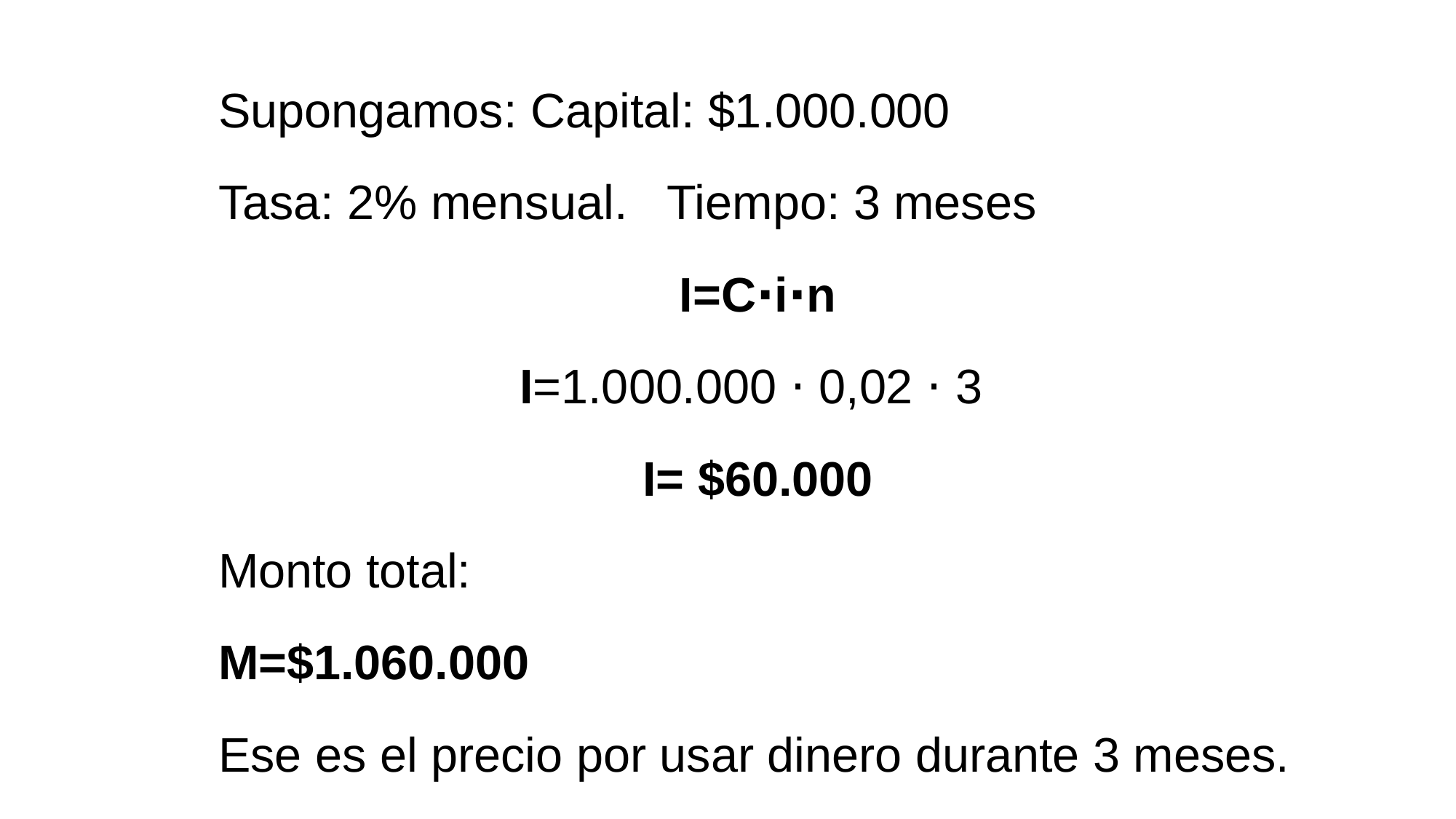

Supongamos: Capital: $1.000.000
Tasa: 2% mensual.   Tiempo: 3 meses
I=C⋅i⋅n
I=1.000.000 ⋅ 0,02 ⋅ 3
I= $60.000
Monto total:
M=$1.060.000
Ese es el precio por usar dinero durante 3 meses.